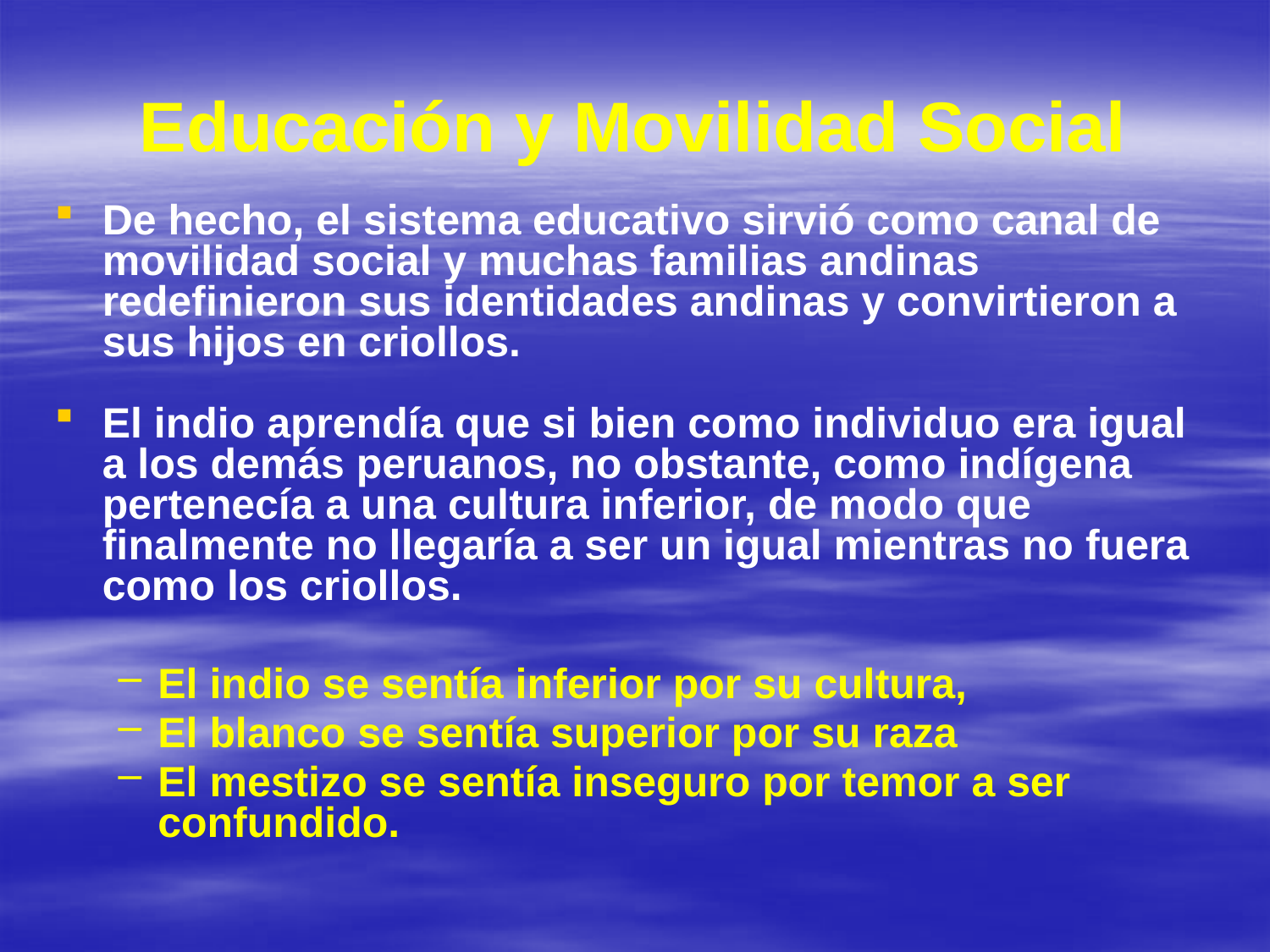

# Educación y Movilidad Social
De hecho, el sistema educativo sirvió como canal de movilidad social y muchas familias andinas redefinieron sus identidades andinas y convirtieron a sus hijos en criollos.

El indio aprendía que si bien como individuo era igual a los demás peruanos, no obstante, como indígena pertenecía a una cultura inferior, de modo que finalmente no llegaría a ser un igual mientras no fuera como los criollos.

El indio se sentía inferior por su cultura,
El blanco se sentía superior por su raza
El mestizo se sentía inseguro por temor a ser confundido.